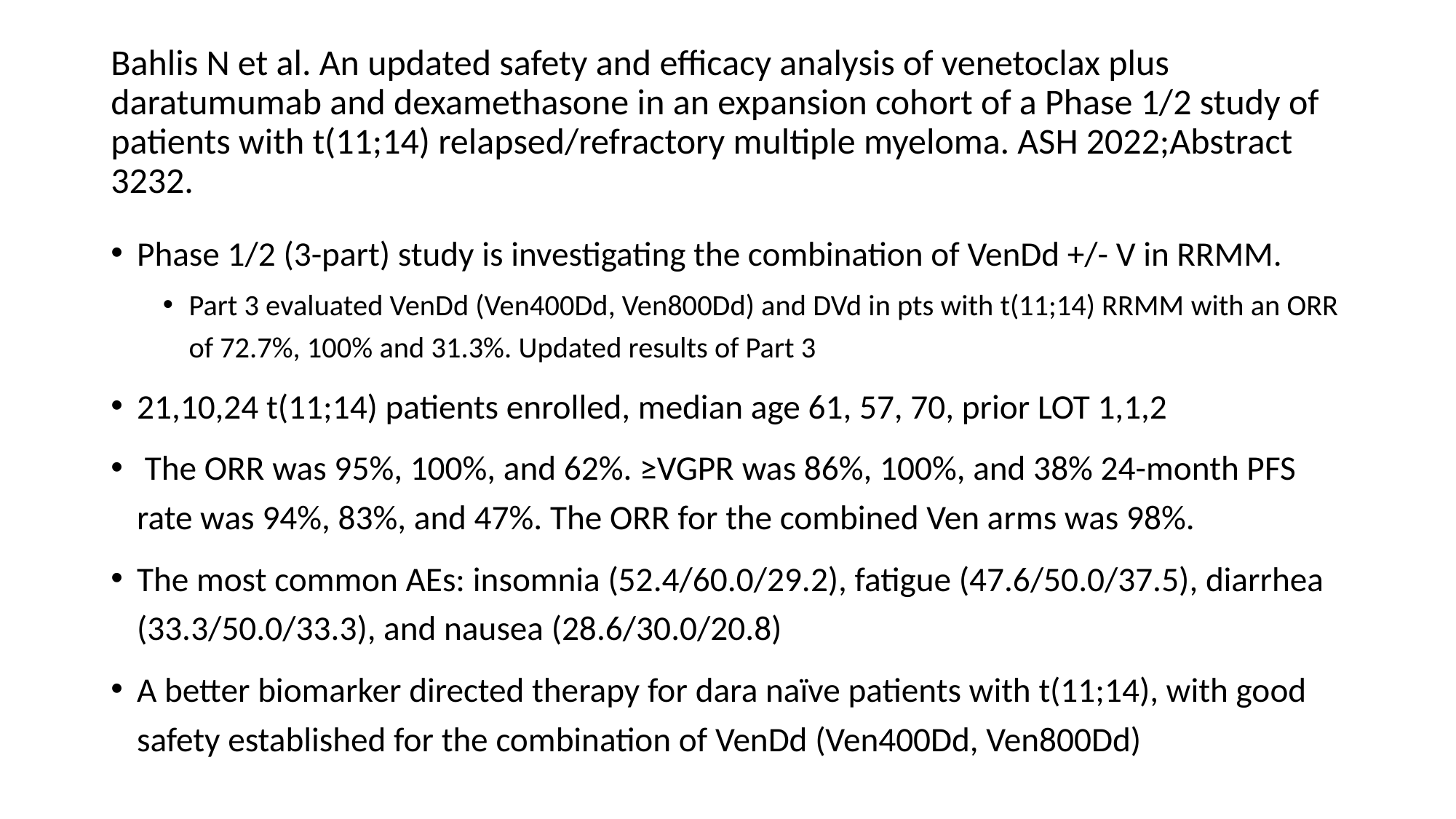

# Bahlis N et al. An updated safety and efficacy analysis of venetoclax plus daratumumab and dexamethasone in an expansion cohort of a Phase 1/2 study of patients with t(11;14) relapsed/refractory multiple myeloma. ASH 2022;Abstract 3232.
Phase 1/2 (3-part) study is investigating the combination of VenDd +/- V in RRMM.
Part 3 evaluated VenDd (Ven400Dd, Ven800Dd) and DVd in pts with t(11;14) RRMM with an ORR of 72.7%, 100% and 31.3%. Updated results of Part 3
21,10,24 t(11;14) patients enrolled, median age 61, 57, 70, prior LOT 1,1,2
 The ORR was 95%, 100%, and 62%. ≥VGPR was 86%, 100%, and 38% 24-month PFS rate was 94%, 83%, and 47%. The ORR for the combined Ven arms was 98%.
The most common AEs: insomnia (52.4/60.0/29.2), fatigue (47.6/50.0/37.5), diarrhea (33.3/50.0/33.3), and nausea (28.6/30.0/20.8)
A better biomarker directed therapy for dara naïve patients with t(11;14), with good safety established for the combination of VenDd (Ven400Dd, Ven800Dd)